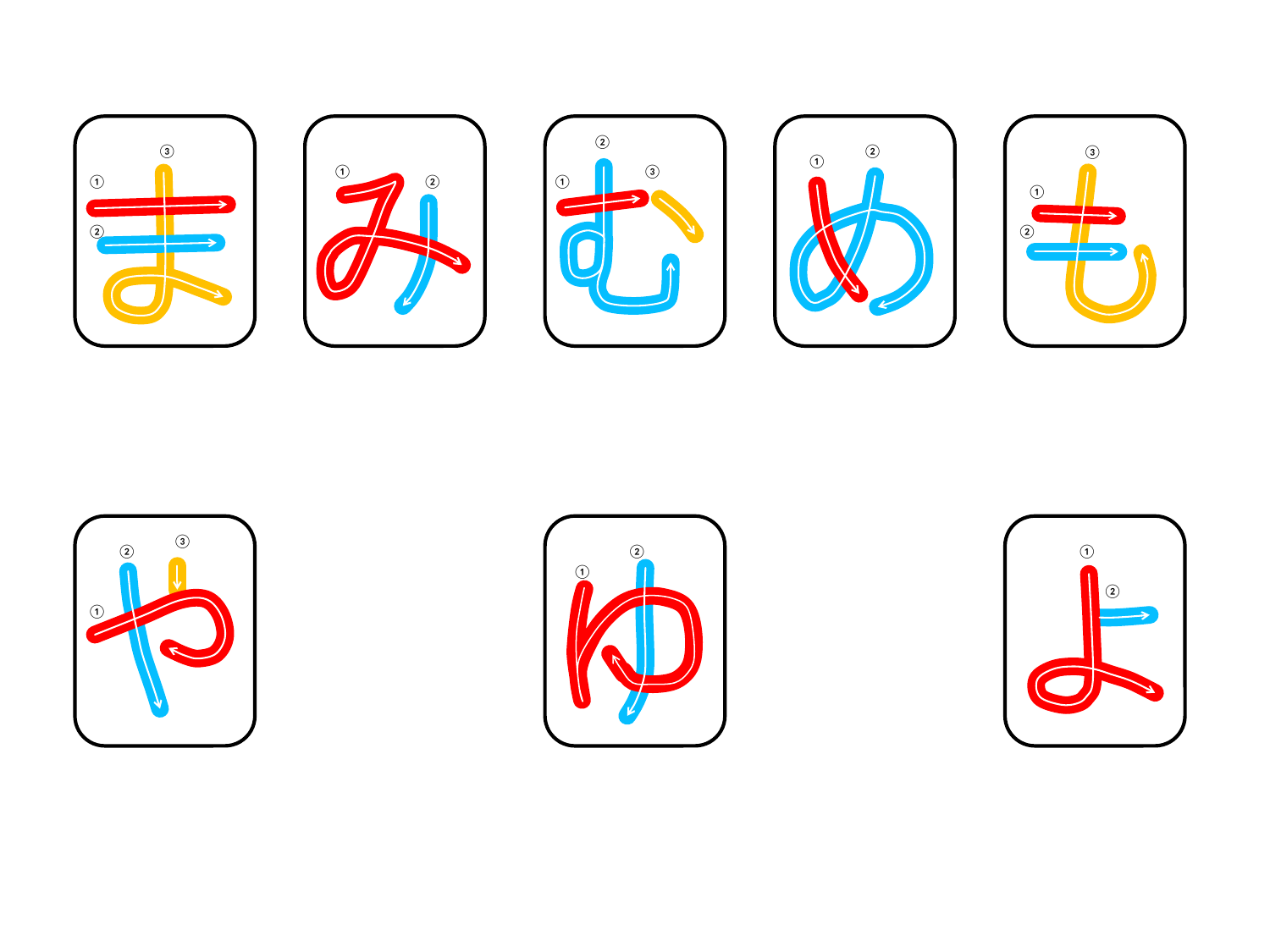

③
①

②

①
②

②
③
①

②
①

③

①
②

③
②

①

②
①

①

②